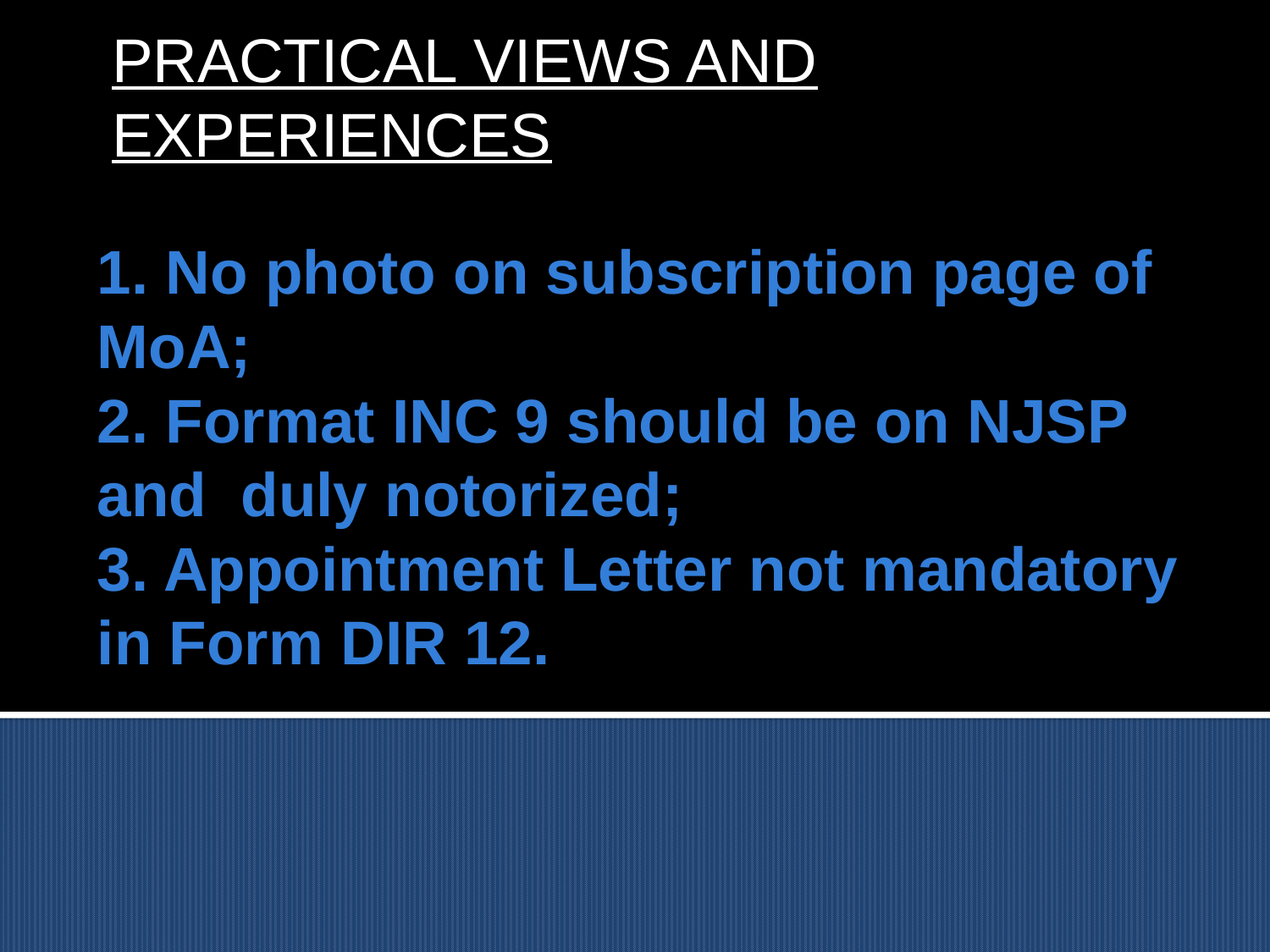

PRACTICAL VIEWS AND EXPERIENCES
# 1. No photo on subscription page of MoA; 2. Format INC 9 should be on NJSP and  duly notorized; 3. Appointment Letter not mandatory in Form DIR 12.